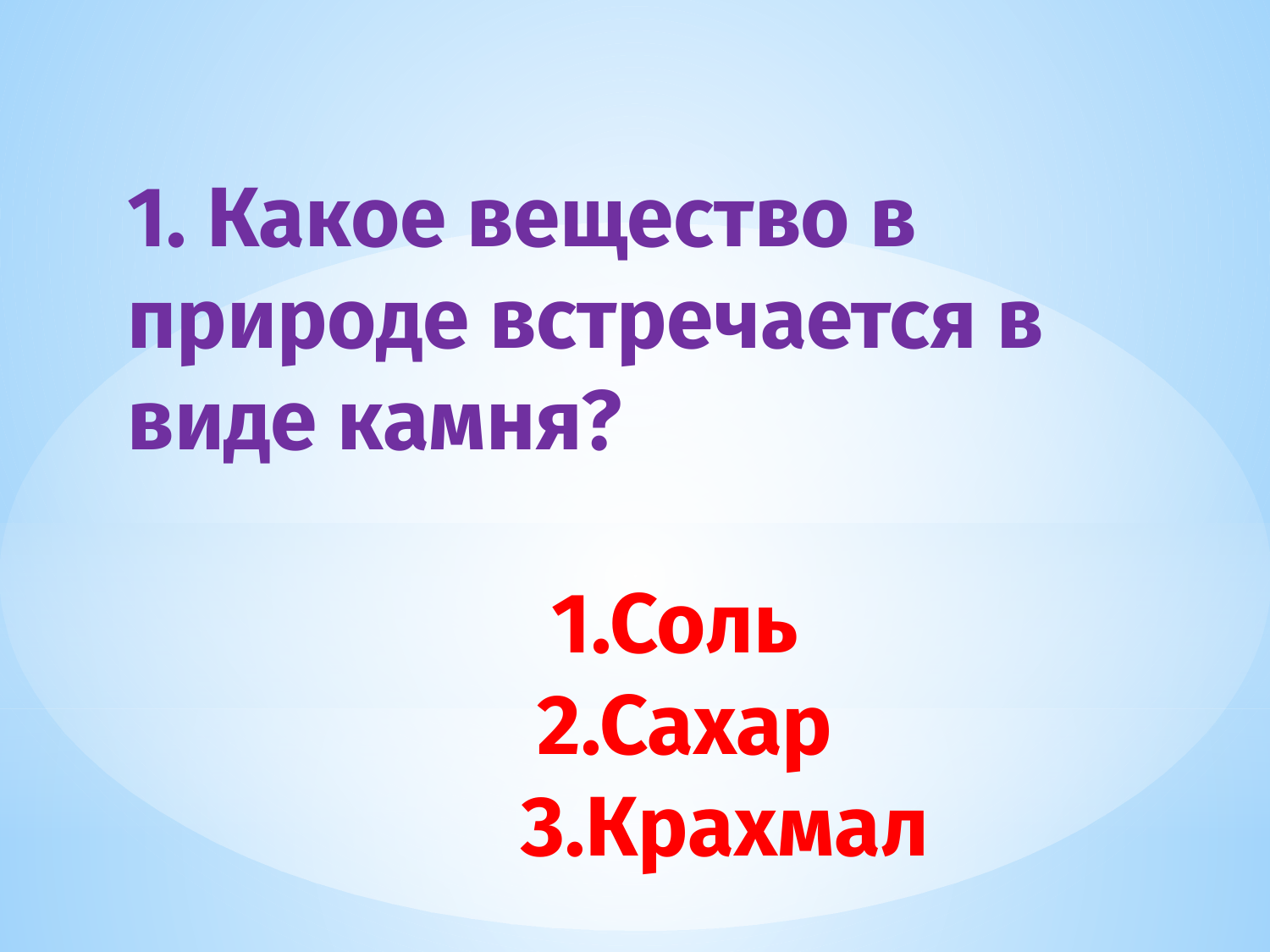

1. Какое вещество в природе встречается в виде камня?

1.Соль
 2.Сахар
     3.Крахмал